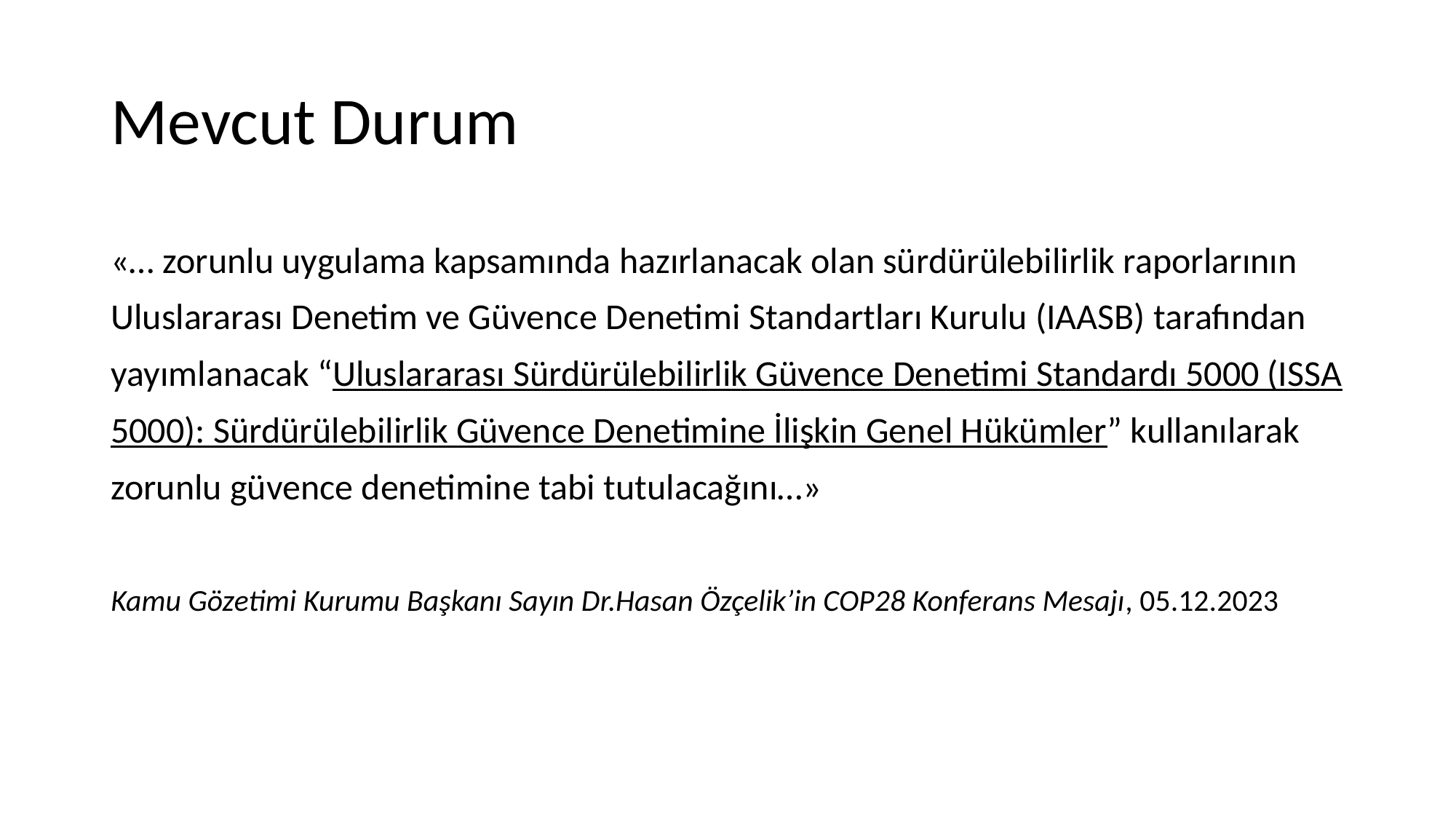

# Mevcut Durum
«… zorunlu uygulama kapsamında hazırlanacak olan sürdürülebilirlik raporlarının Uluslararası Denetim ve Güvence Denetimi Standartları Kurulu (IAASB) tarafından yayımlanacak “Uluslararası Sürdürülebilirlik Güvence Denetimi Standardı 5000 (ISSA 5000): Sürdürülebilirlik Güvence Denetimine İlişkin Genel Hükümler” kullanılarak zorunlu güvence denetimine tabi tutulacağını…»

Kamu Gözetimi Kurumu Başkanı Sayın Dr.Hasan Özçelik’in COP28 Konferans Mesajı, 05.12.2023